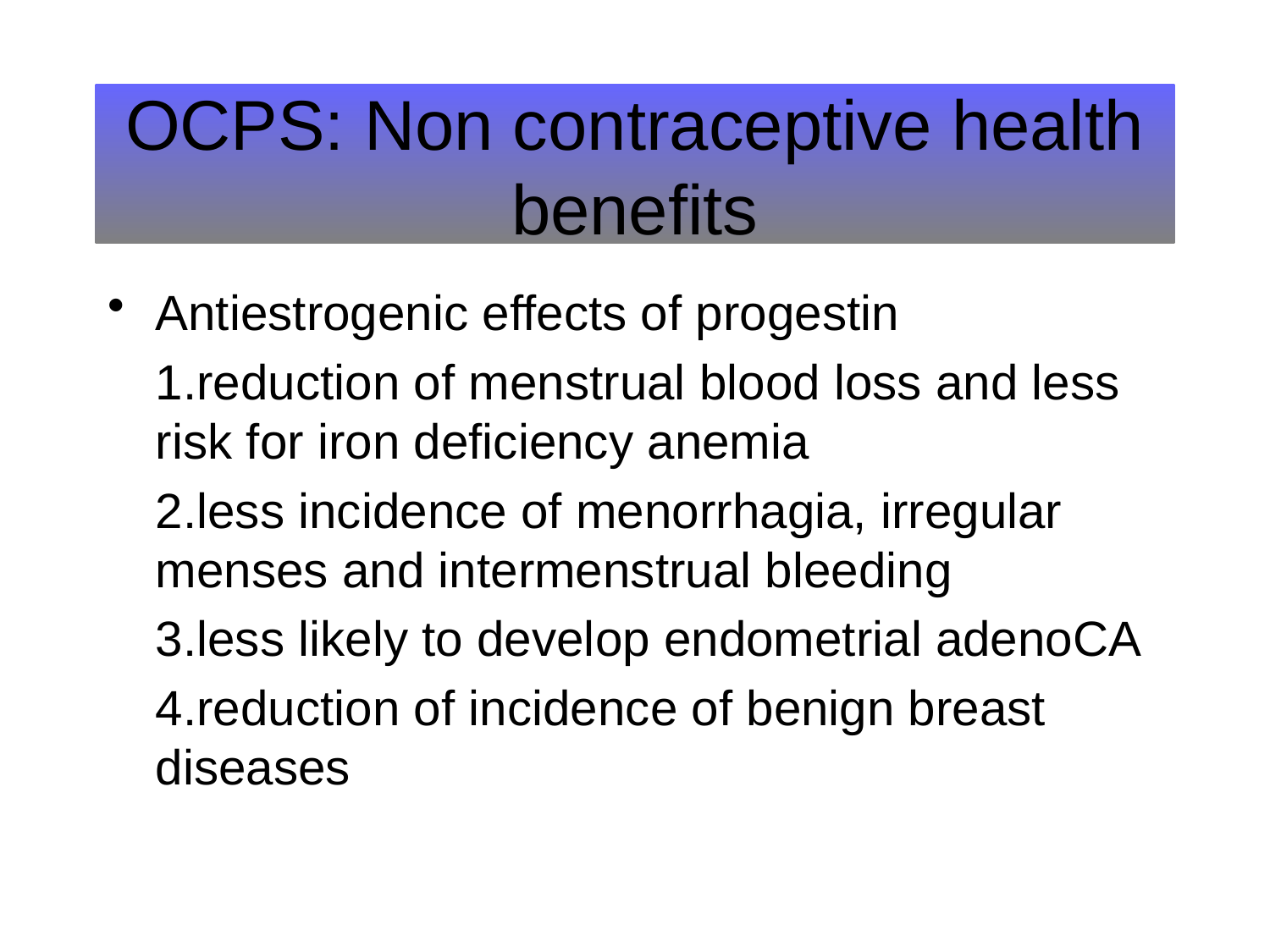

# OCPS: Non contraceptive health benefits
Antiestrogenic effects of progestin
	1.reduction of menstrual blood loss and less risk for iron deficiency anemia
	2.less incidence of menorrhagia, irregular menses and intermenstrual bleeding
	3.less likely to develop endometrial adenoCA
	4.reduction of incidence of benign breast diseases